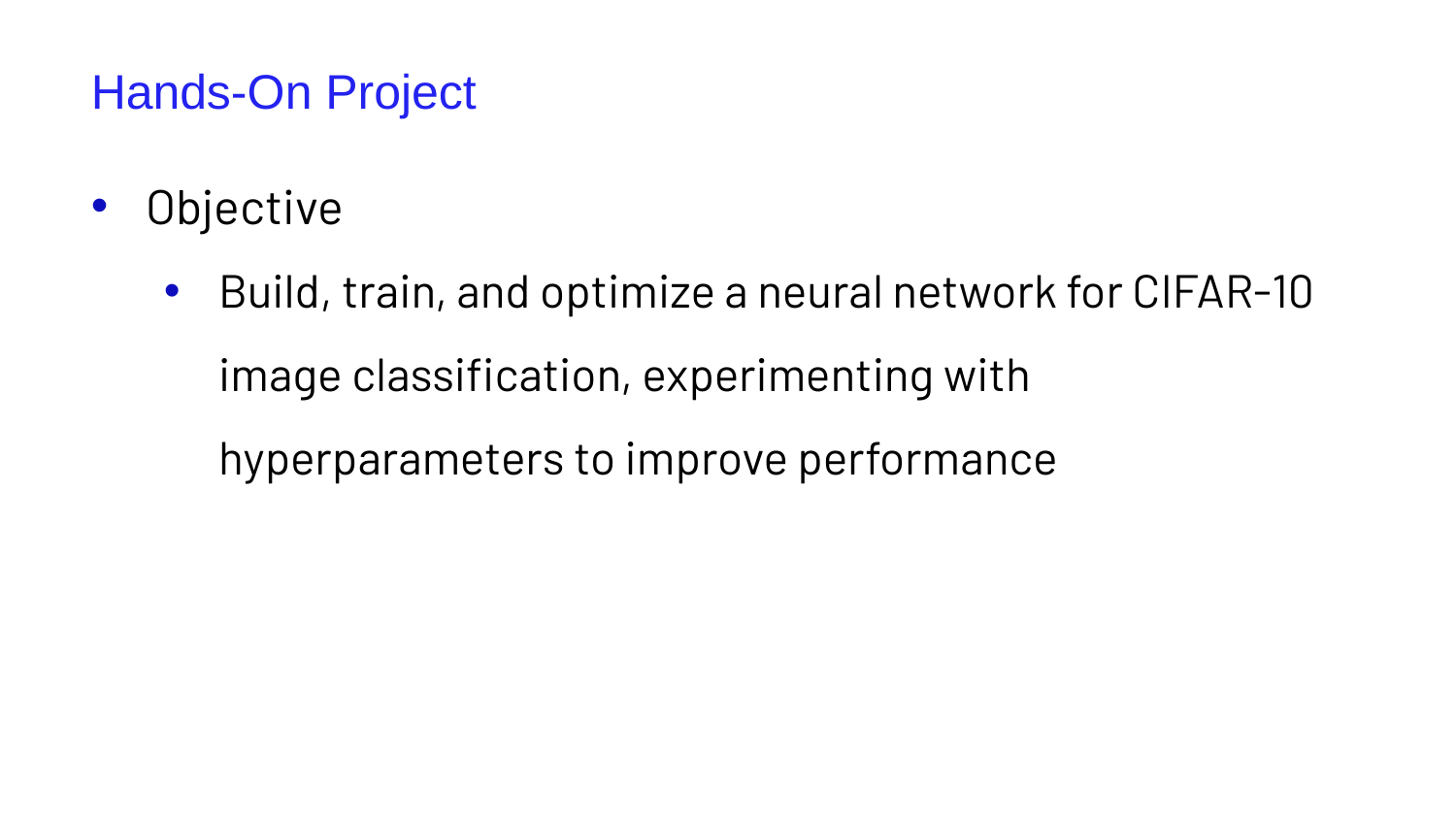

Hands-On Project
Objective
Build, train, and optimize a neural network for CIFAR-10 image classification, experimenting with hyperparameters to improve performance